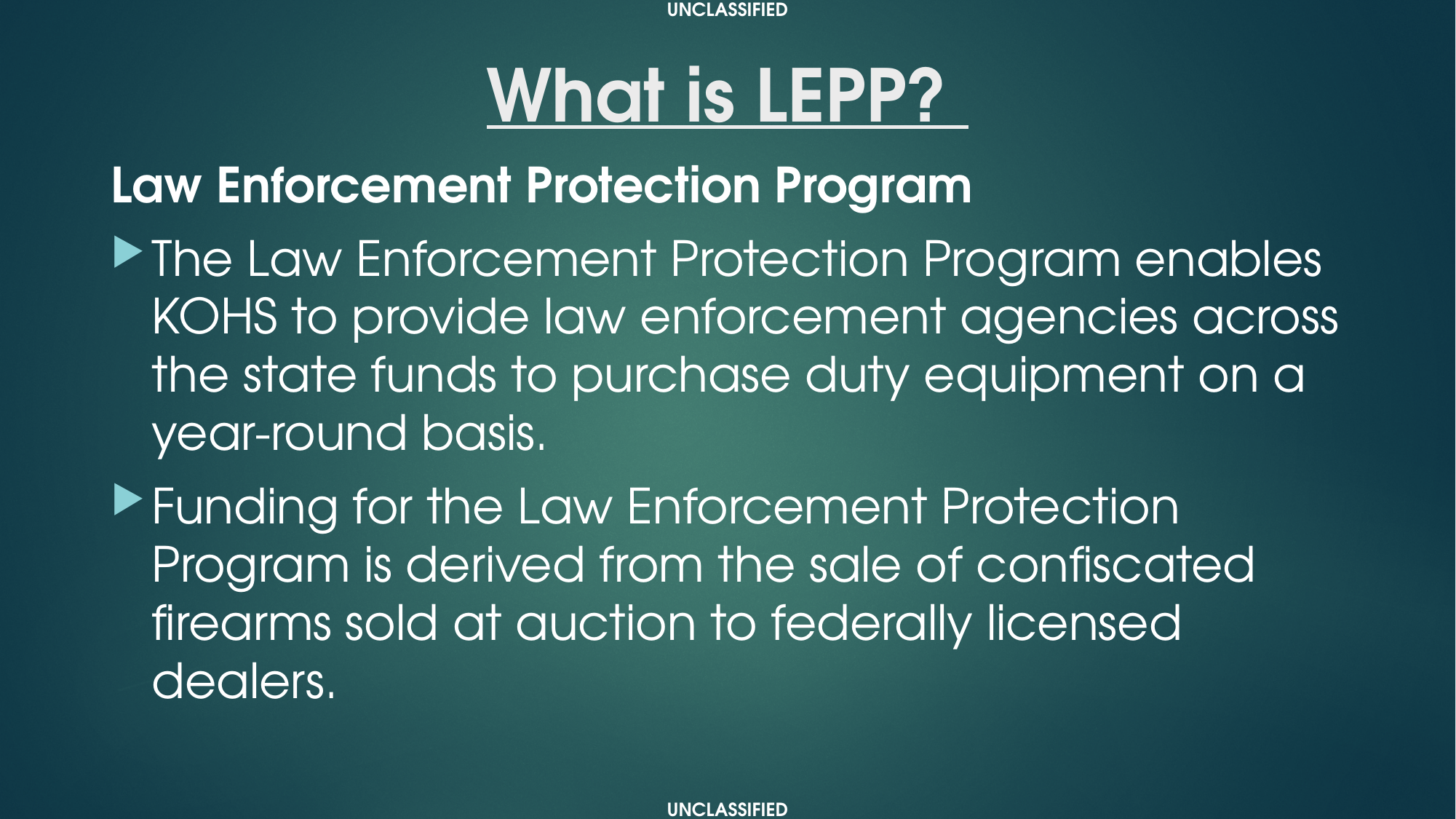

UNCLASSIFIED
# What is LEPP?
Law Enforcement Protection Program
The Law Enforcement Protection Program enables KOHS to provide law enforcement agencies across the state funds to purchase duty equipment on a year-round basis.
Funding for the Law Enforcement Protection Program is derived from the sale of confiscated firearms sold at auction to federally licensed dealers.
​​​​​​​​​​​​​​​

UNCLASSIFIED